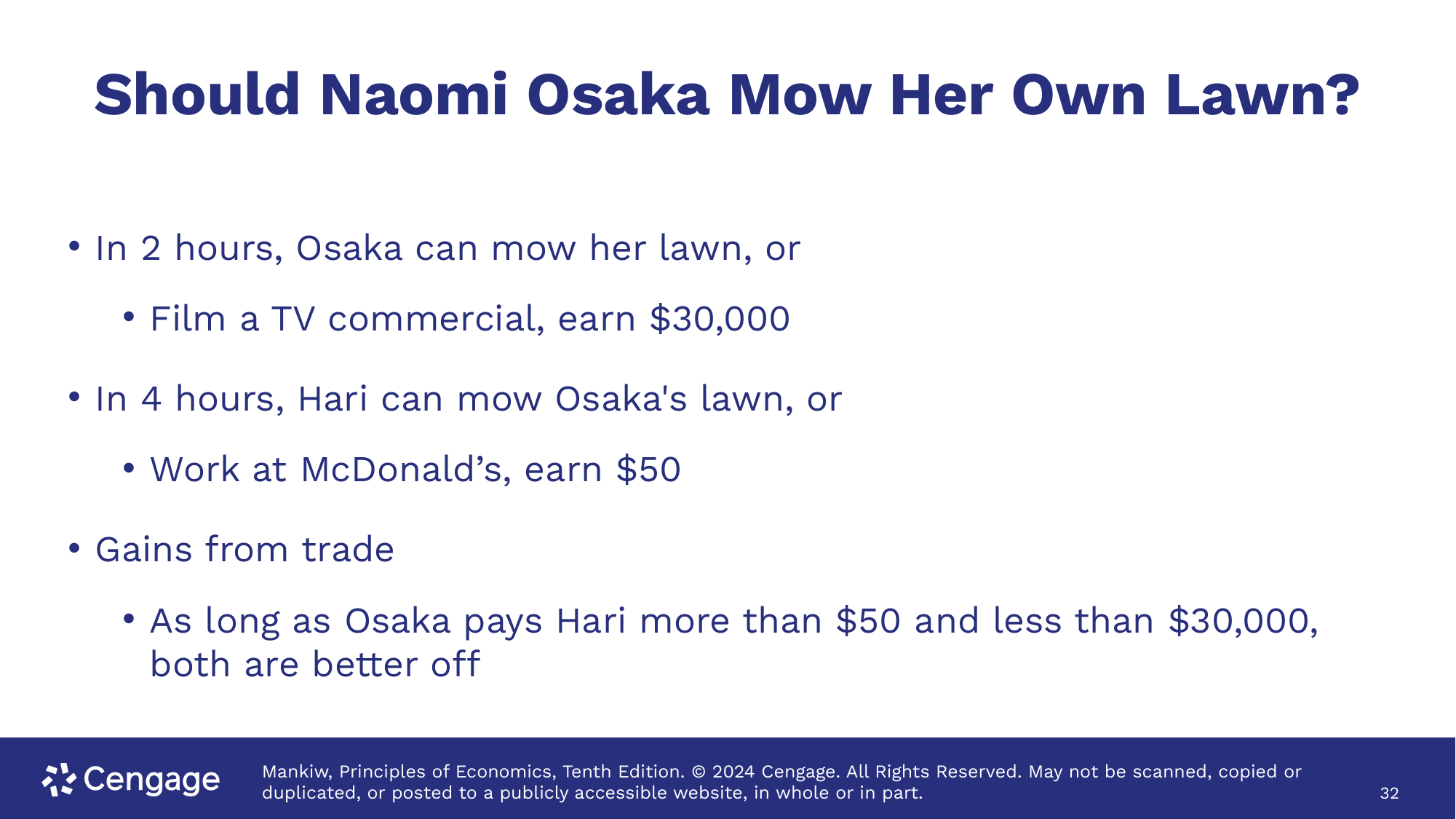

# Should Naomi Osaka Mow Her Own Lawn?
In 2 hours, Osaka can mow her lawn, or
Film a TV commercial, earn $30,000
In 4 hours, Hari can mow Osaka's lawn, or
Work at McDonald’s, earn $50
Gains from trade
As long as Osaka pays Hari more than $50 and less than $30,000, both are better off